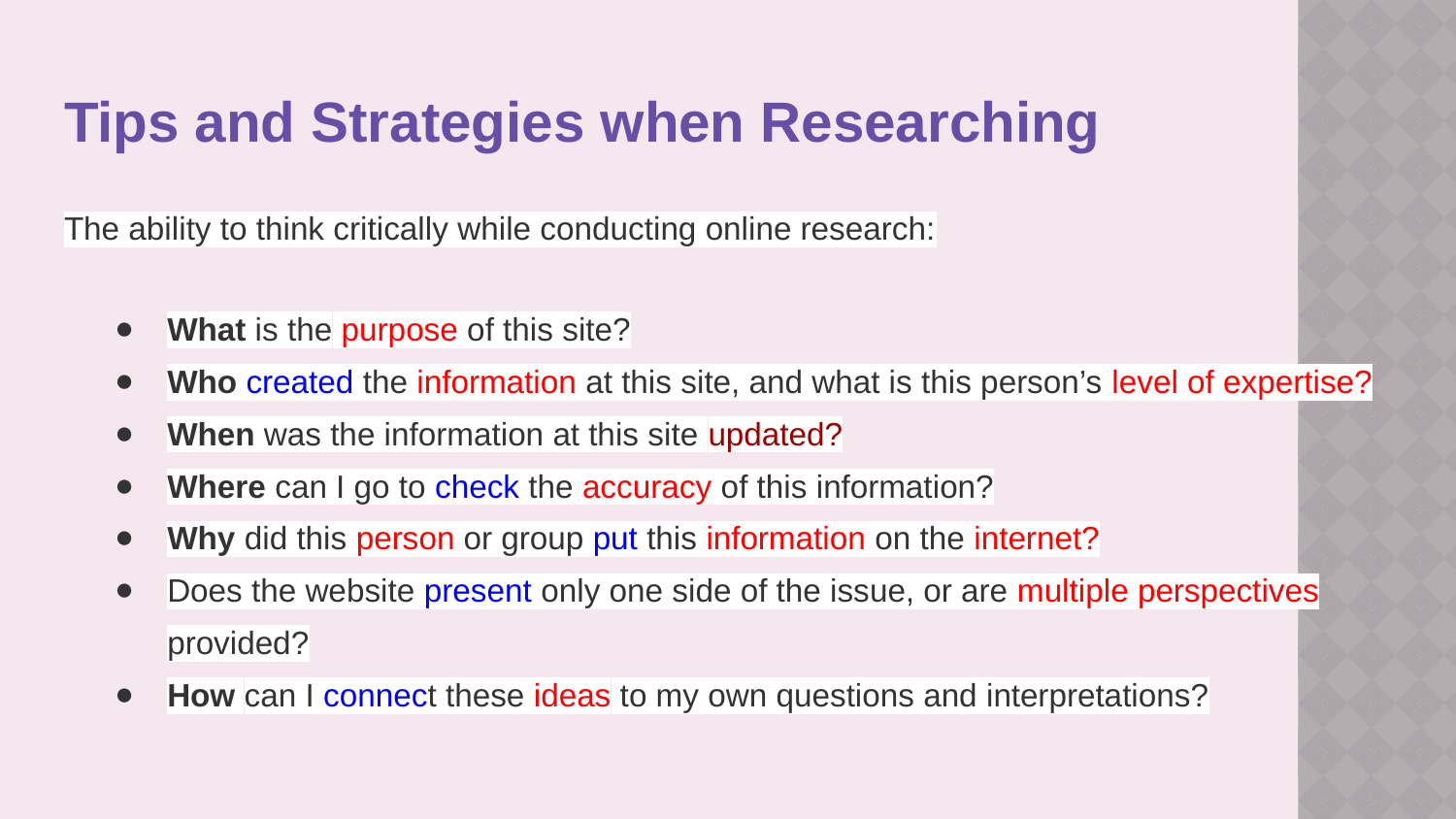

Tips and Strategies when Researching
The ability to think critically while conducting online research:
What is the purpose of this site?
Who created the information at this site, and what is this person’s level of expertise?
When was the information at this site updated?
Where can I go to check the accuracy of this information?
Why did this person or group put this information on the internet?
Does the website present only one side of the issue, or are multiple perspectives provided?
How can I connect these ideas to my own questions and interpretations?

Source: Coiro, J. (2017, August 29). Teaching Adolescents How to Evaluate the Quality of Online Information. Retrieved from https://www.edutopia.org/blog/evaluating-quality-of-online-info-julie-coiro